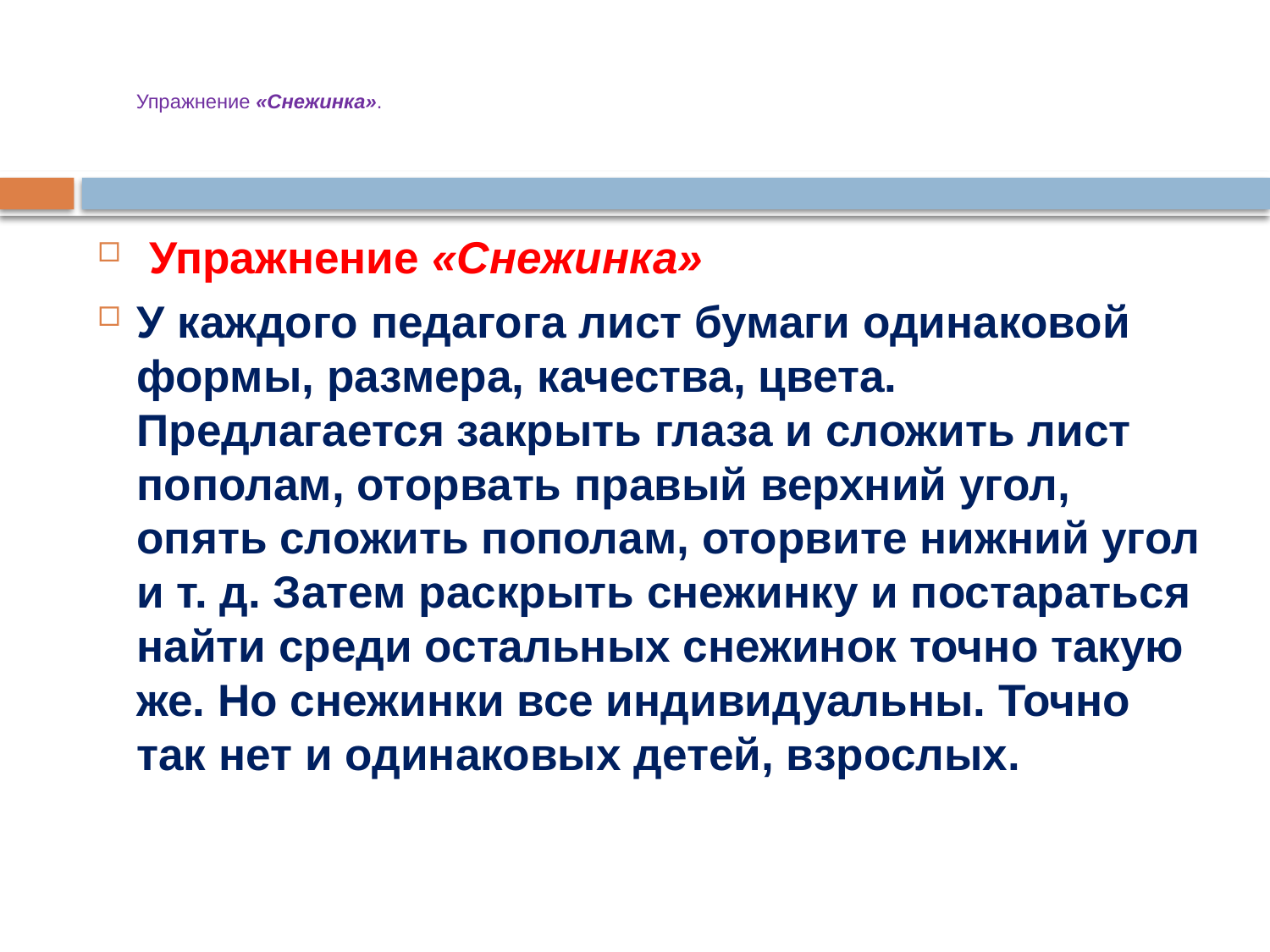

# Упражнение «Снежинка».
 Упражнение «Снежинка»
У каждого педагога лист бумаги одинаковой формы, размера, качества, цвета. Предлагается закрыть глаза и сложить лист пополам, оторвать правый верхний угол, опять сложить пополам, оторвите нижний угол и т. д. Затем раскрыть снежинку и постараться найти среди остальных снежинок точно такую же. Но снежинки все индивидуальны. Точно так нет и одинаковых детей, взрослых.